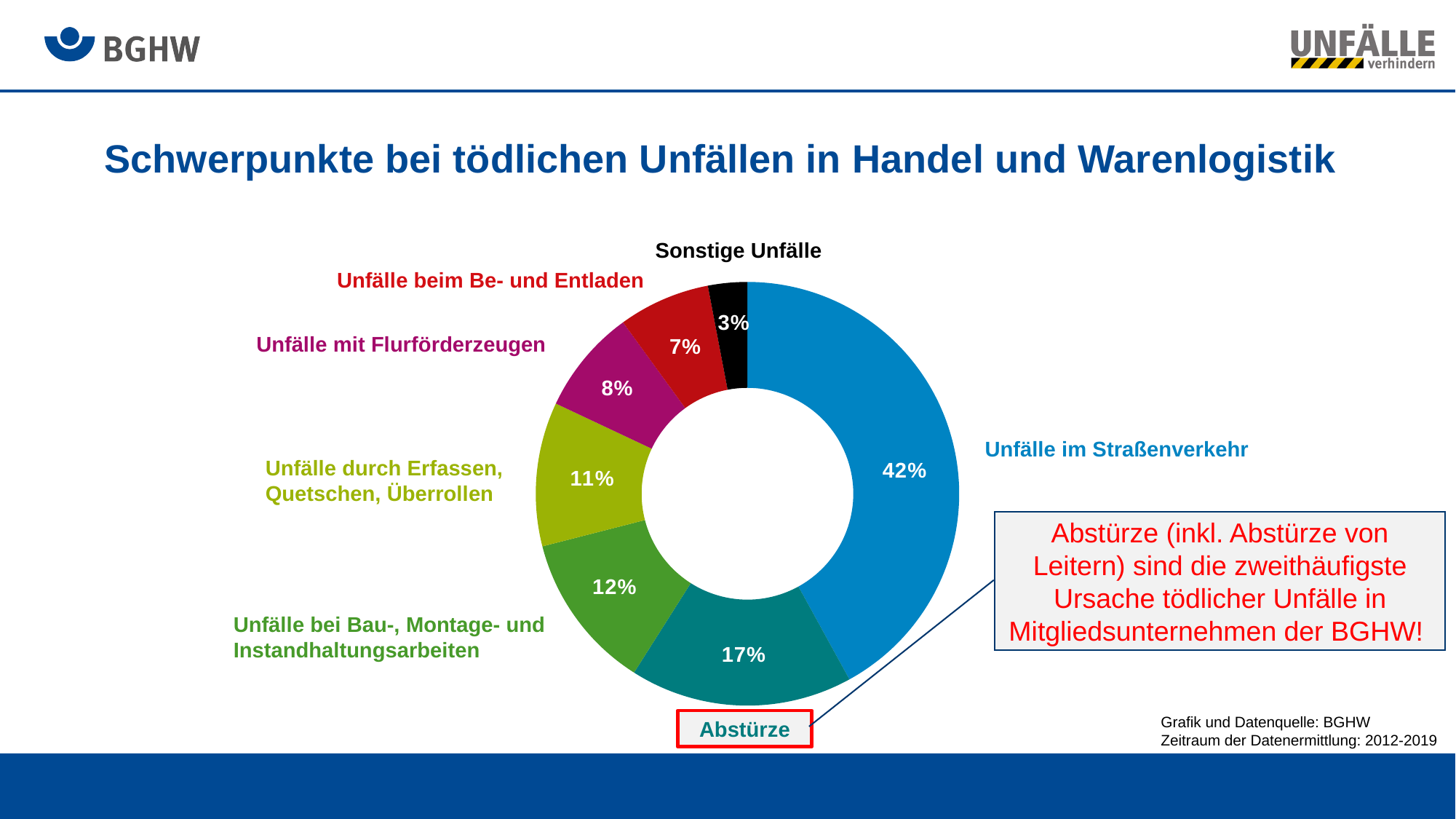

# Schwerpunkte bei tödlichen Unfällen in Handel und Warenlogistik
Sonstige Unfälle
Unfälle beim Be- und Entladen

### Chart

| Category | Unfallschwerpunkte 2012-2019 |
|---|---|
| Straßenverkehr | 42.0 |
| Abstürze | 17.0 |
| Bau,-Montage- und Instandhaltungsarbeiten | 12.0 |
| Erfassen, Quetschen, Überrollen  | 11.0 |
| Flurförderzeuge | 8.0 |
| Be- und Entladen | 7.0 |
| Sonstige Unfälle | 3.0 |
Unfälle mit Flurförderzeugen
Unfälle im Straßenverkehr
Unfälle durch Erfassen, Quetschen, Überrollen
Abstürze (inkl. Abstürze von Leitern) sind die zweithäufigste Ursache tödlicher Unfälle in Mitgliedsunternehmen der BGHW!
Unfälle bei Bau-, Montage- und Instandhaltungsarbeiten
Grafik und Datenquelle: BGHW
Zeitraum der Datenermittlung: 2012-2019
Abstürze